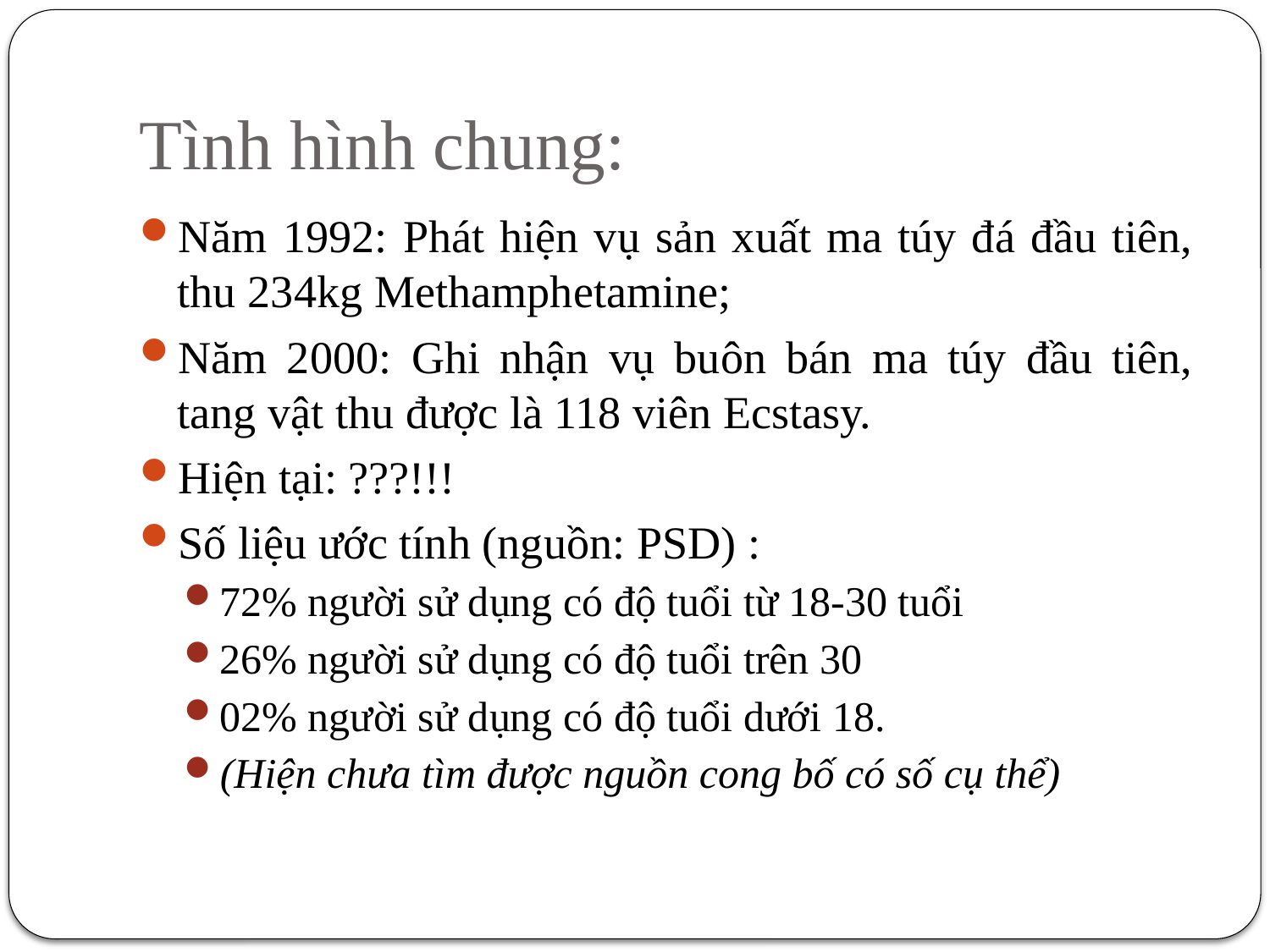

# Tình hình chung:
Năm 1992: Phát hiện vụ sản xuất ma túy đá đầu tiên, thu 234kg Methamphetamine;
Năm 2000: Ghi nhận vụ buôn bán ma túy đầu tiên, tang vật thu được là 118 viên Ecstasy.
Hiện tại: ???!!!
Số liệu ước tính (nguồn: PSD) :
72% người sử dụng có độ tuổi từ 18-30 tuổi
26% người sử dụng có độ tuổi trên 30
02% người sử dụng có độ tuổi dưới 18.
(Hiện chưa tìm được nguồn cong bố có số cụ thể)